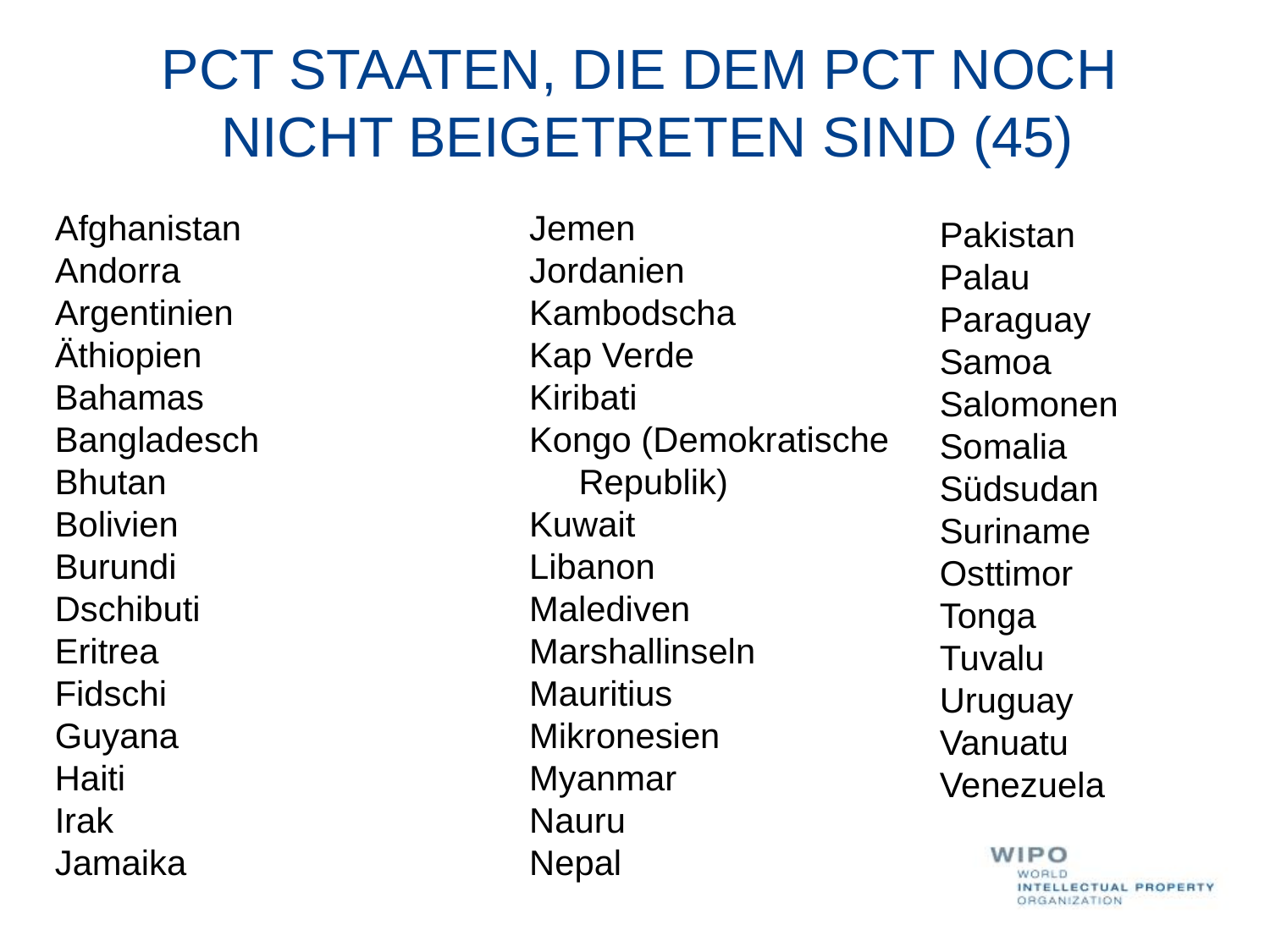

# PCT STAATEN, DIE DEM PCT NOCH NICHT BEIGETRETEN SIND (45)
Afghanistan
Andorra
Argentinien
Äthiopien
Bahamas
Bangladesch
Bhutan
Bolivien
Burundi
Dschibuti
Eritrea
Fidschi
Guyana
Haiti
Irak
Jamaika
Jemen
Jordanien
Kambodscha
Kap Verde
Kiribati
Kongo (Demokratische 	Republik)
Kuwait
Libanon
Malediven
Marshallinseln
Mauritius
Mikronesien
Myanmar
Nauru
Nepal
Pakistan
Palau
Paraguay
Samoa
Salomonen
Somalia
Südsudan
Suriname
Osttimor
Tonga
Tuvalu
Uruguay
Vanuatu
Venezuela